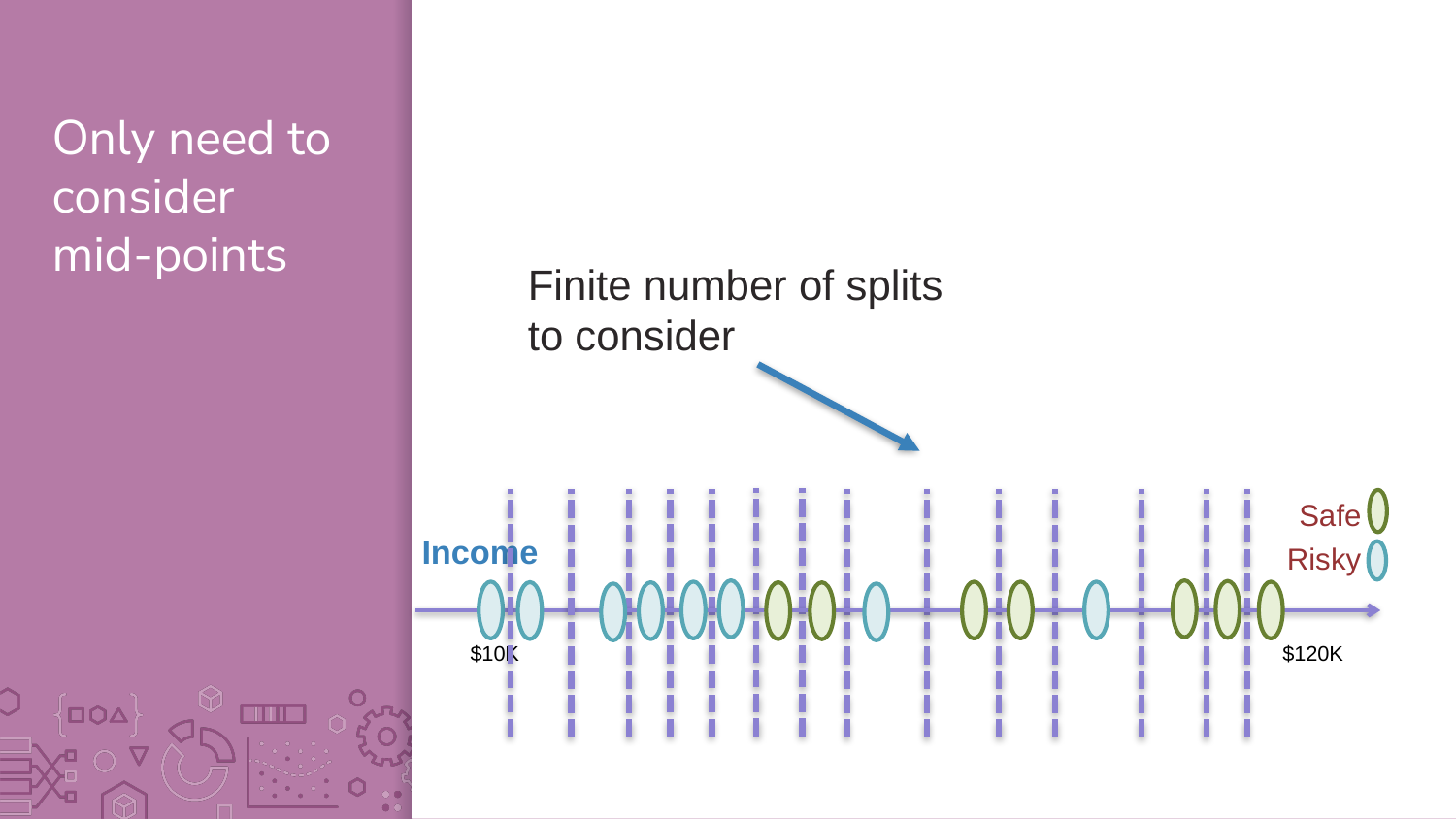

# Only need to consider mid-points
Finite number of splits to consider
Safe
Risky

Income

$10K
$120K